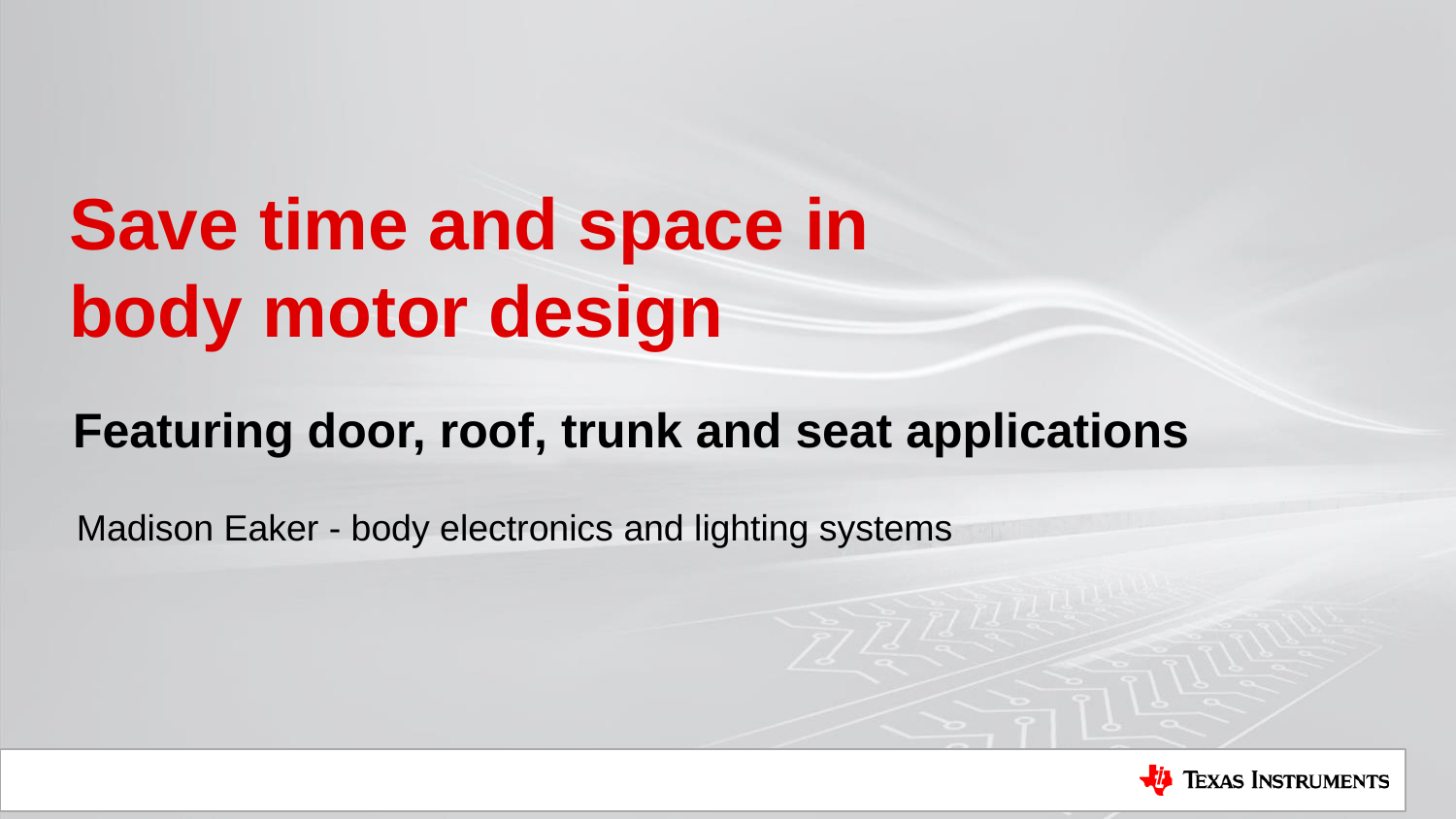

# Save time and space in body motor design
Featuring door, roof, trunk and seat applications
Madison Eaker - body electronics and lighting systems